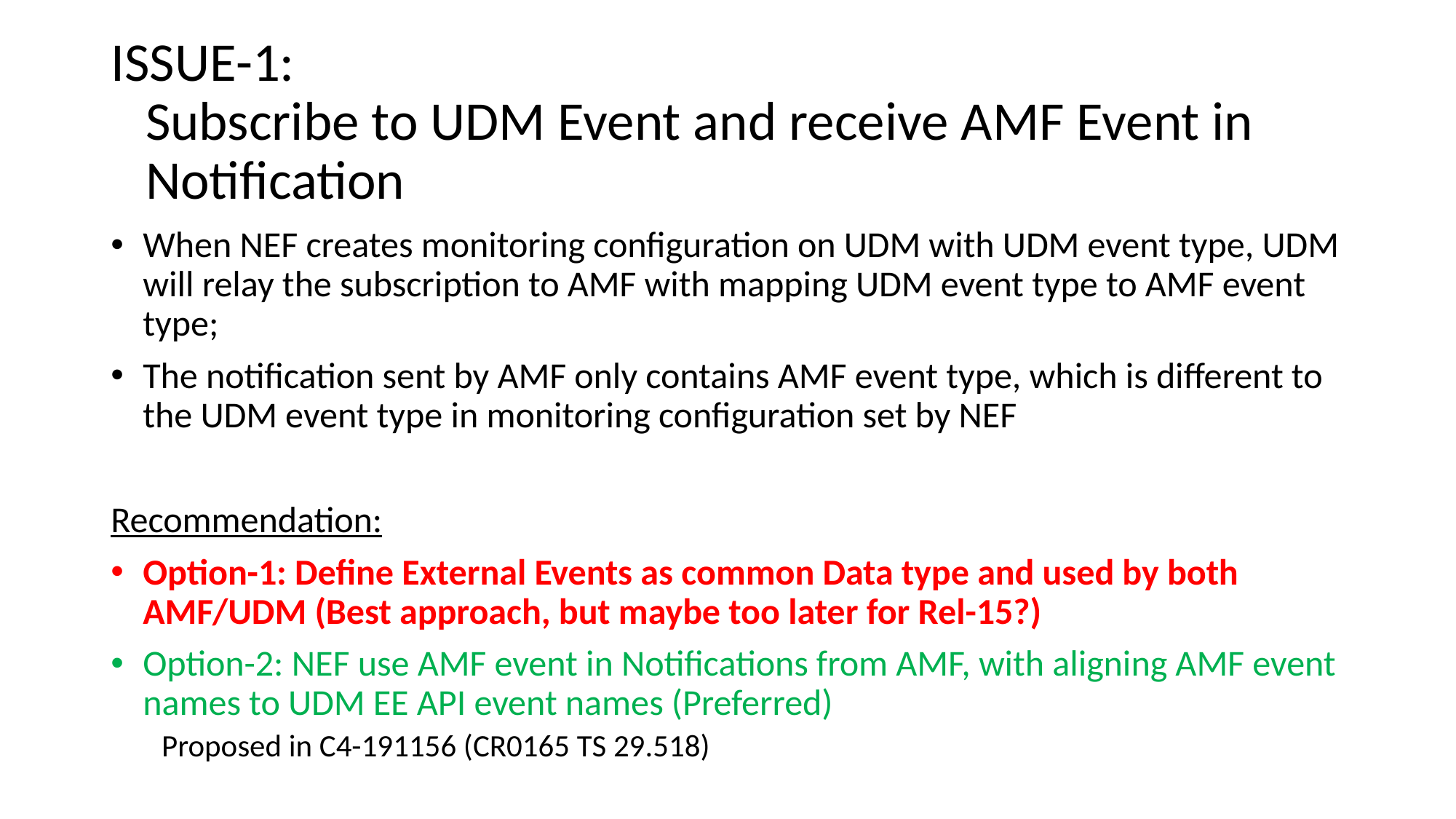

# ISSUE-1: Subscribe to UDM Event and receive AMF Event in Notification
When NEF creates monitoring configuration on UDM with UDM event type, UDM will relay the subscription to AMF with mapping UDM event type to AMF event type;
The notification sent by AMF only contains AMF event type, which is different to the UDM event type in monitoring configuration set by NEF

Recommendation:
Option-1: Define External Events as common Data type and used by both AMF/UDM (Best approach, but maybe too later for Rel-15?)
Option-2: NEF use AMF event in Notifications from AMF, with aligning AMF event names to UDM EE API event names (Preferred)
Proposed in C4-191156 (CR0165 TS 29.518)